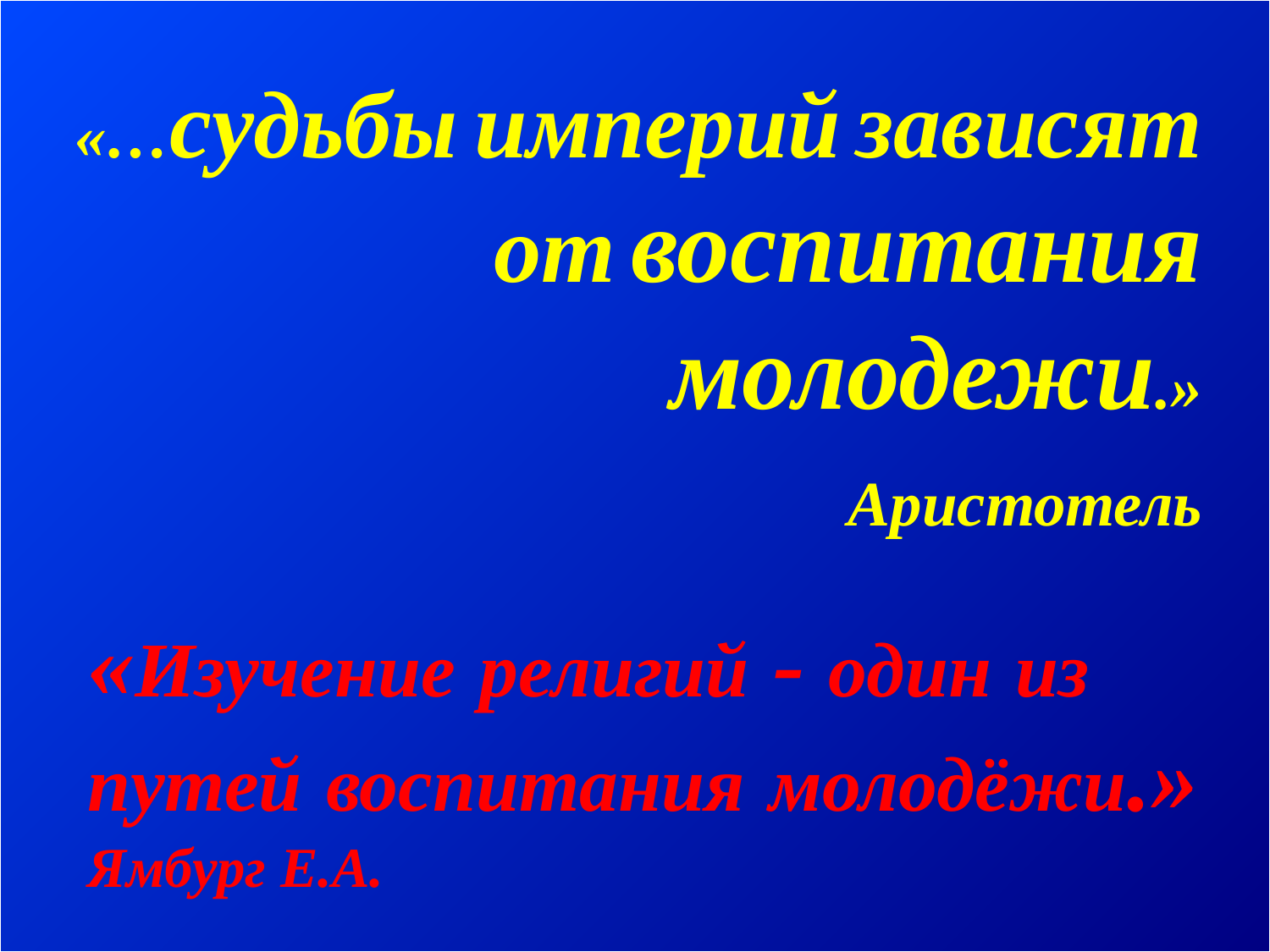

#
«…судьбы империй зависят от воспитания молодежи.»
Аристотель

«Изучение религий - один из путей воспитания молодёжи.»   Ямбург Е.А.